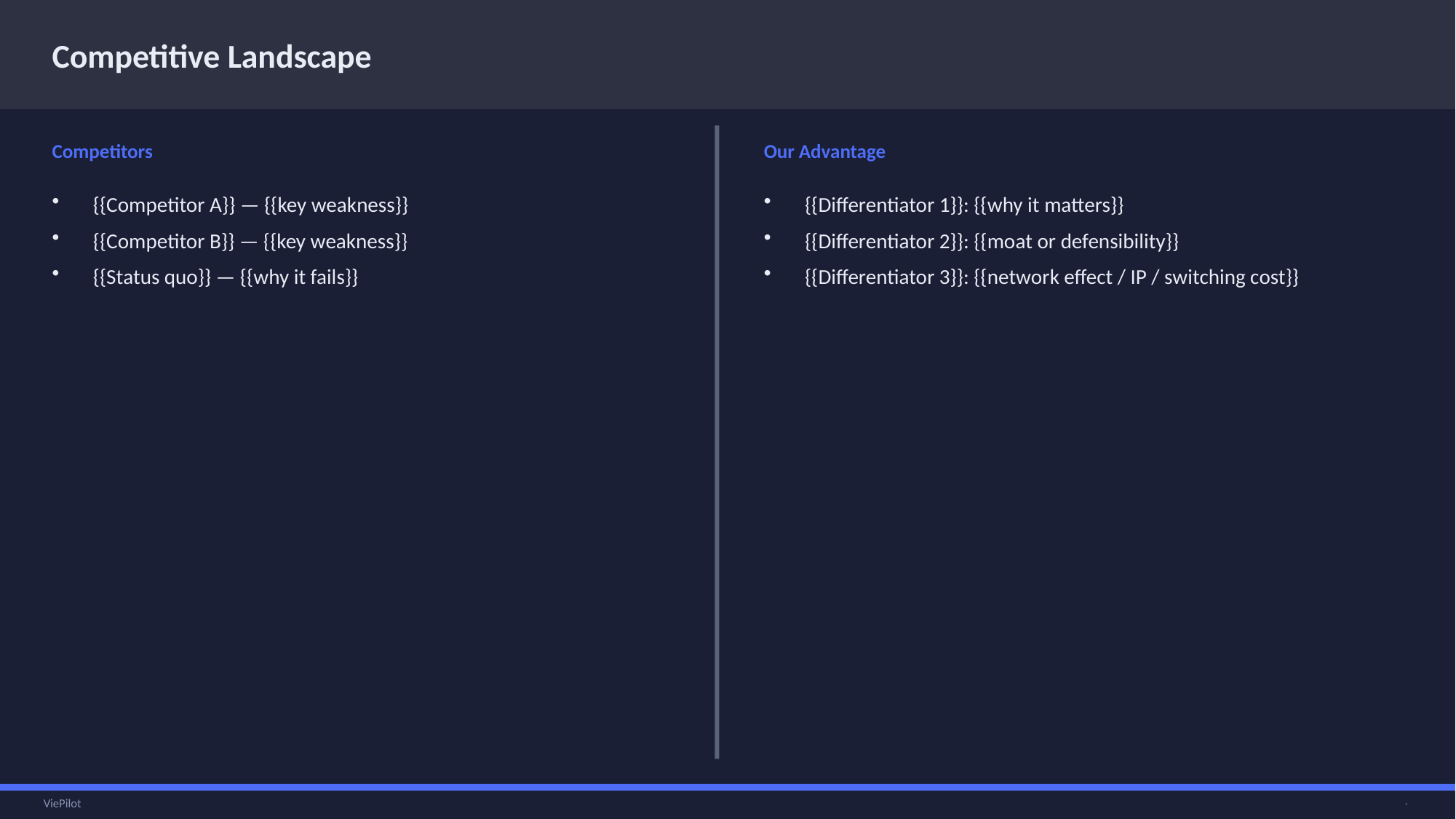

Competitive Landscape
Competitors

Our Advantage
{{Competitor A}} — {{key weakness}}
{{Competitor B}} — {{key weakness}}
{{Status quo}} — {{why it fails}}
{{Differentiator 1}}: {{why it matters}}
{{Differentiator 2}}: {{moat or defensibility}}
{{Differentiator 3}}: {{network effect / IP / switching cost}}